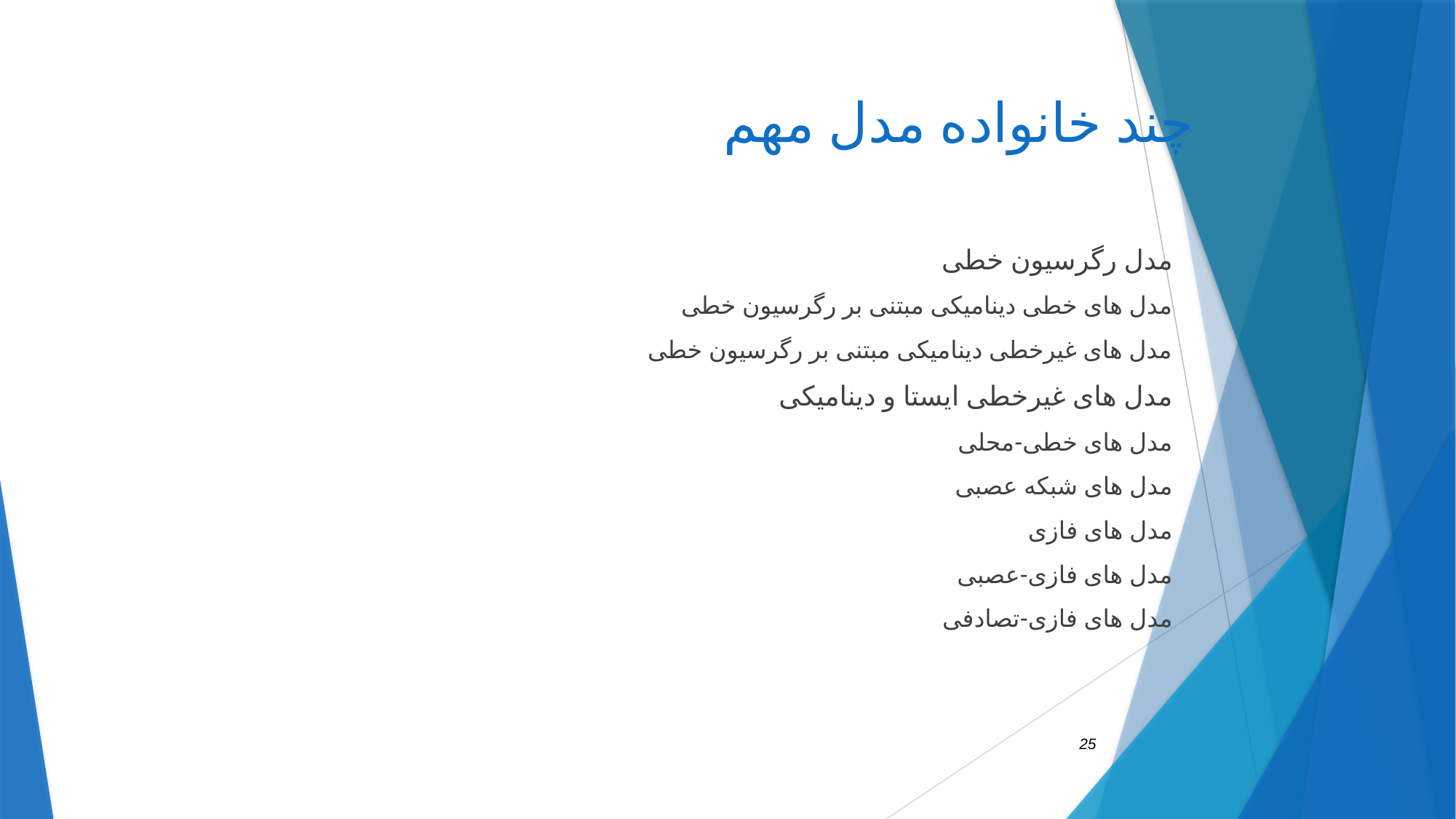

# چند خانواده مدل مهم
مدل رگرسیون خطی
مدل های خطی دینامیکی مبتنی بر رگرسیون خطی
مدل های غیرخطی دینامیکی مبتنی بر رگرسیون خطی
مدل های غیرخطی ایستا و دینامیکی
مدل های خطی-محلی
مدل های شبکه عصبی
مدل های فازی
مدل های فازی-عصبی
مدل های فازی-تصادفی
25